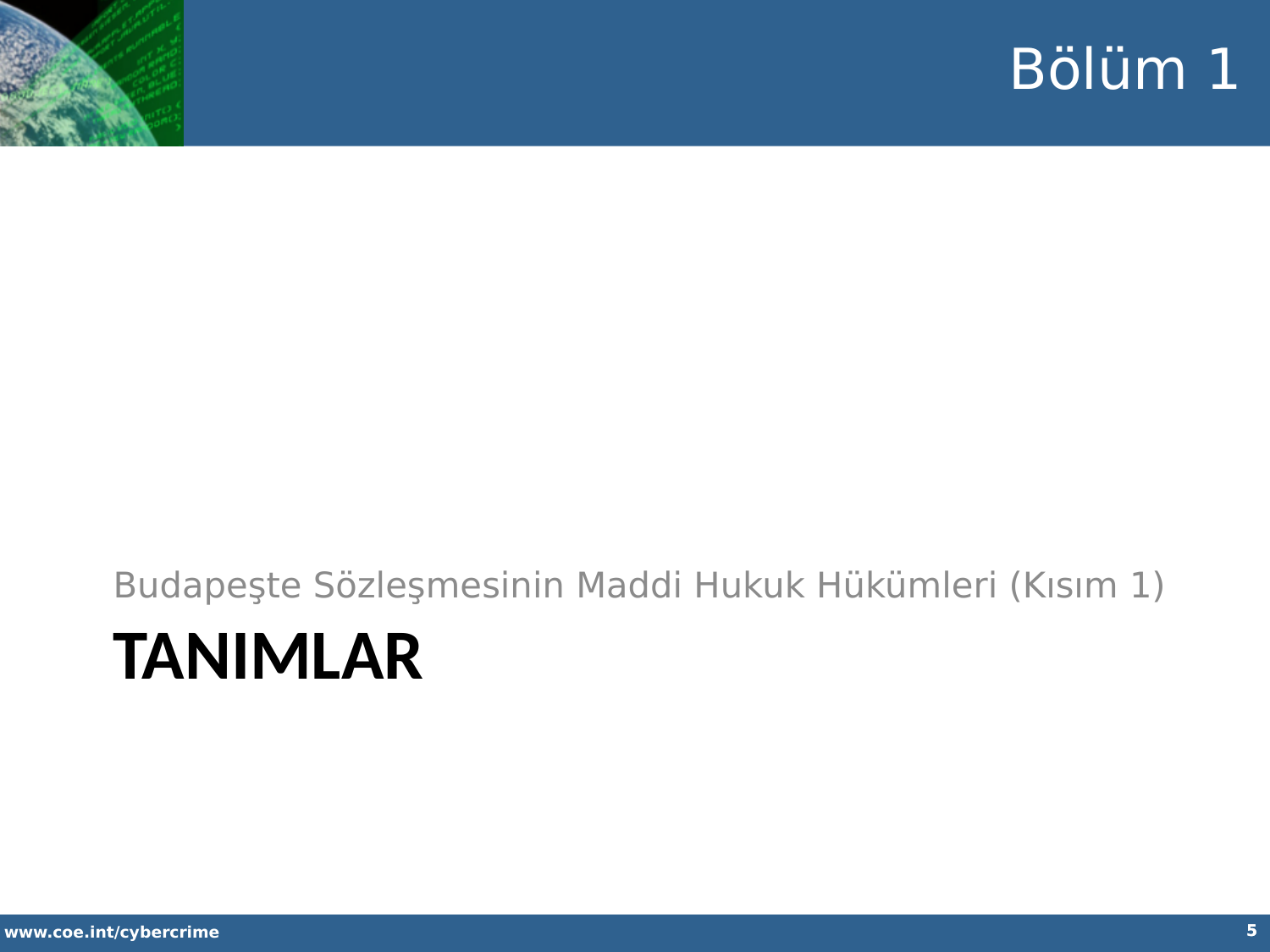

Bölüm 1
Budapeşte Sözleşmesinin Maddi Hukuk Hükümleri (Kısım 1)
# TanImlar
5